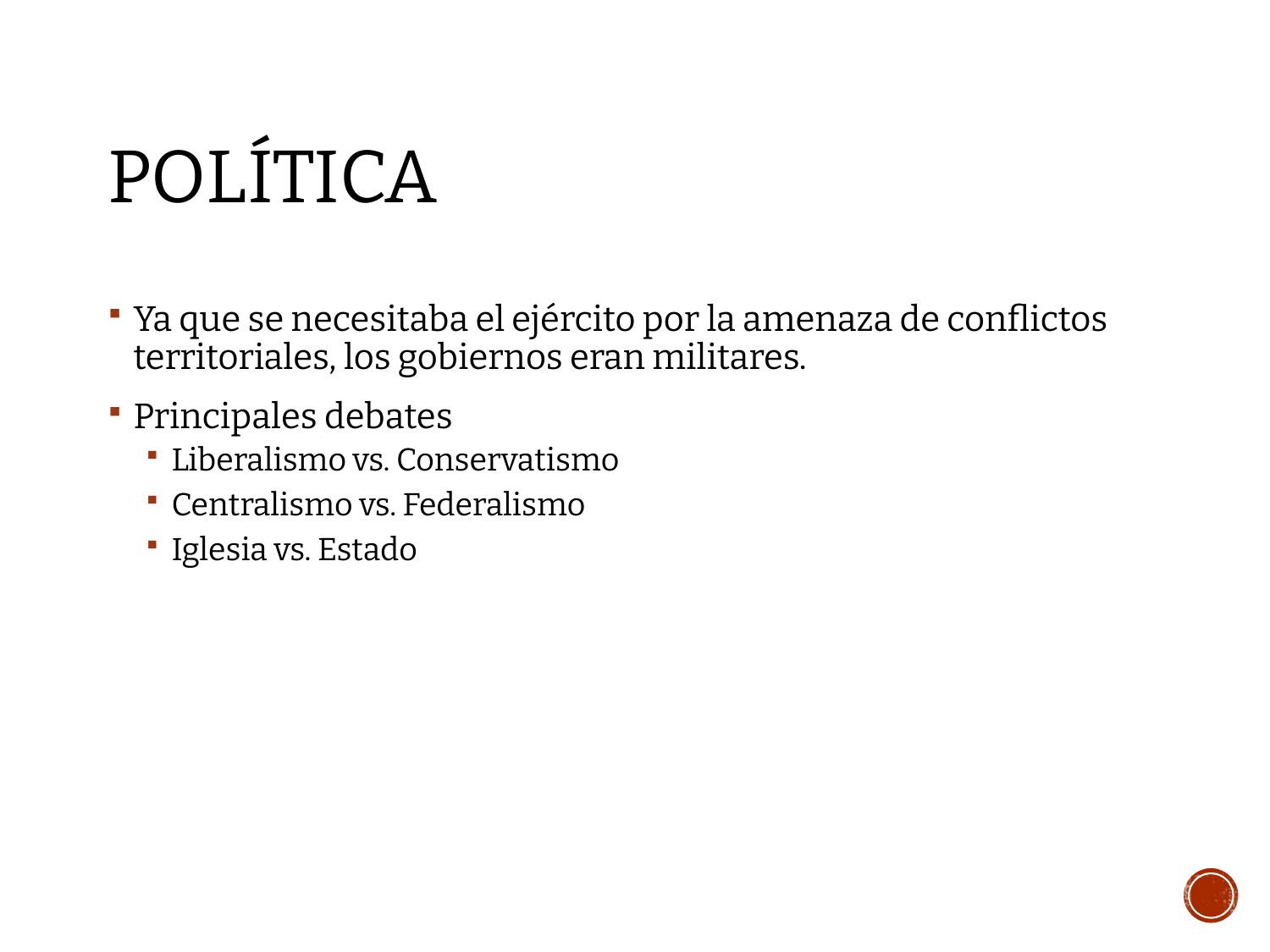

# POLÍTICA
Ya que se necesitaba el ejército por la amenaza de conflictos territoriales, los gobiernos eran militares.
Principales debates
Liberalismo vs. Conservatismo
Centralismo vs. Federalismo
Iglesia vs. Estado